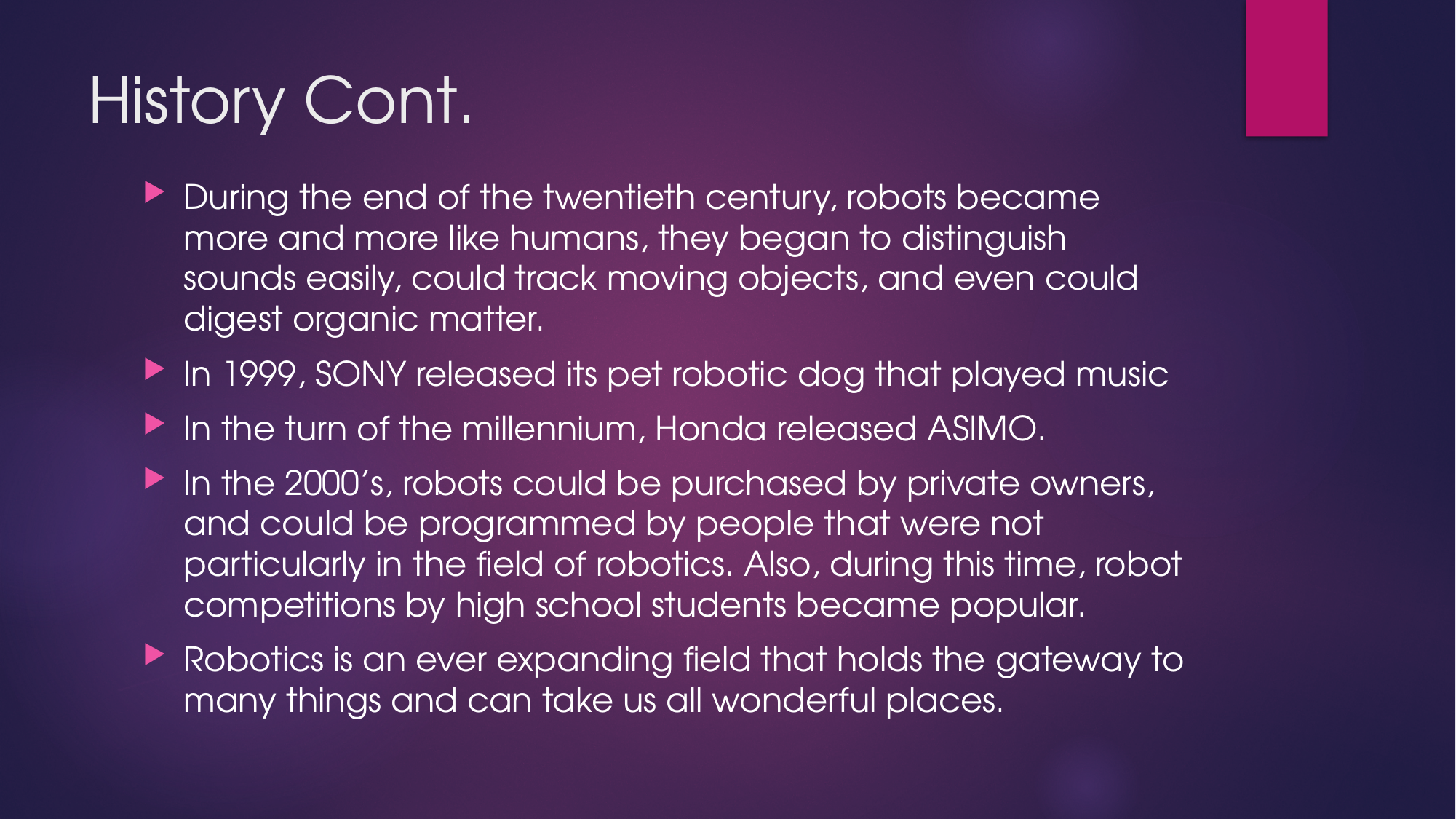

# History Cont.
During the end of the twentieth century, robots became more and more like humans, they began to distinguish sounds easily, could track moving objects, and even could digest organic matter.
In 1999, SONY released its pet robotic dog that played music
In the turn of the millennium, Honda released ASIMO.
In the 2000’s, robots could be purchased by private owners, and could be programmed by people that were not particularly in the field of robotics. Also, during this time, robot competitions by high school students became popular.
Robotics is an ever expanding field that holds the gateway to many things and can take us all wonderful places.